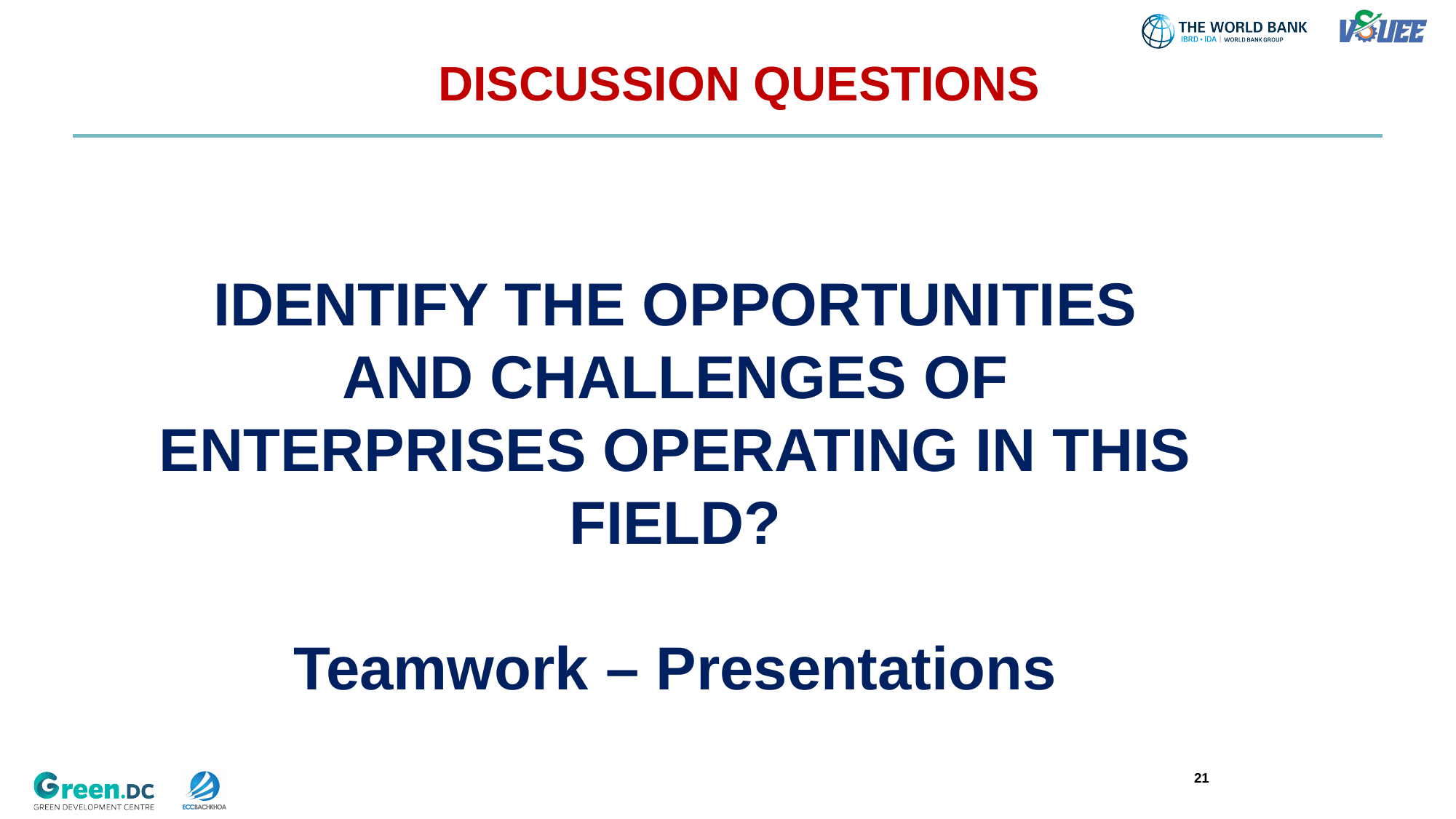

# DISCUSSION QUESTIONS

IDENTIFY THE OPPORTUNITIES AND CHALLENGES OF ENTERPRISES OPERATING IN THIS FIELD?

Teamwork – Presentations
21